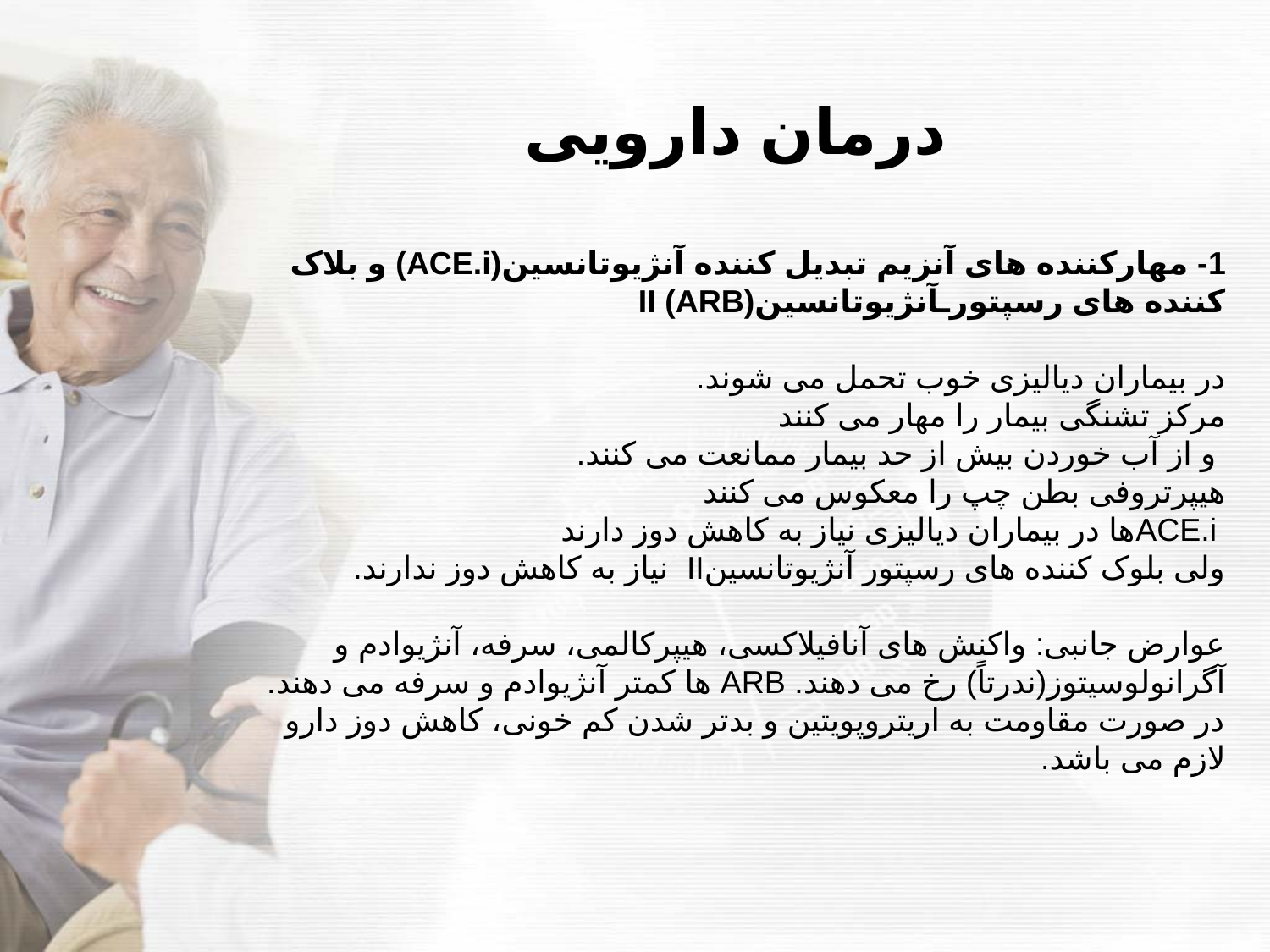

درمان دارویی

1- مهارکننده های آنزیم تبديل كننده آنژیوتانسین(ACE.i) و بلاک کننده های رسپتورـ­­آنژیوتانسینII (ARB)

در بیماران دیالیزی خوب تحمل می شوند.
مرکز تشنگی بیمار را مهار می کنند
 و از آب خوردن بیش از حد بیمار ممانعت می کنند.
هیپرتروفی بطن چپ را معکوس می کنند
 ACE.iها در بیماران دیالیزی نیاز به کاهش دوز دارند
ولی بلوک کننده های رسپتور آنژیوتانسینII  نیاز به کاهش دوز ندارند.

عوارض جانبی: واکنش های آنافیلاکسی، هیپرکالمی، سرفه، آنژیوادم و آگرانولوسیتوز­­(ندرتاً) رخ می دهند. ARB ها کمتر آنژیوادم و سرفه می دهند.
در صورت مقاومت به اریتروپویتین و بدتر شدن کم خونی، کاهش دوز دارو لازم می باشد.